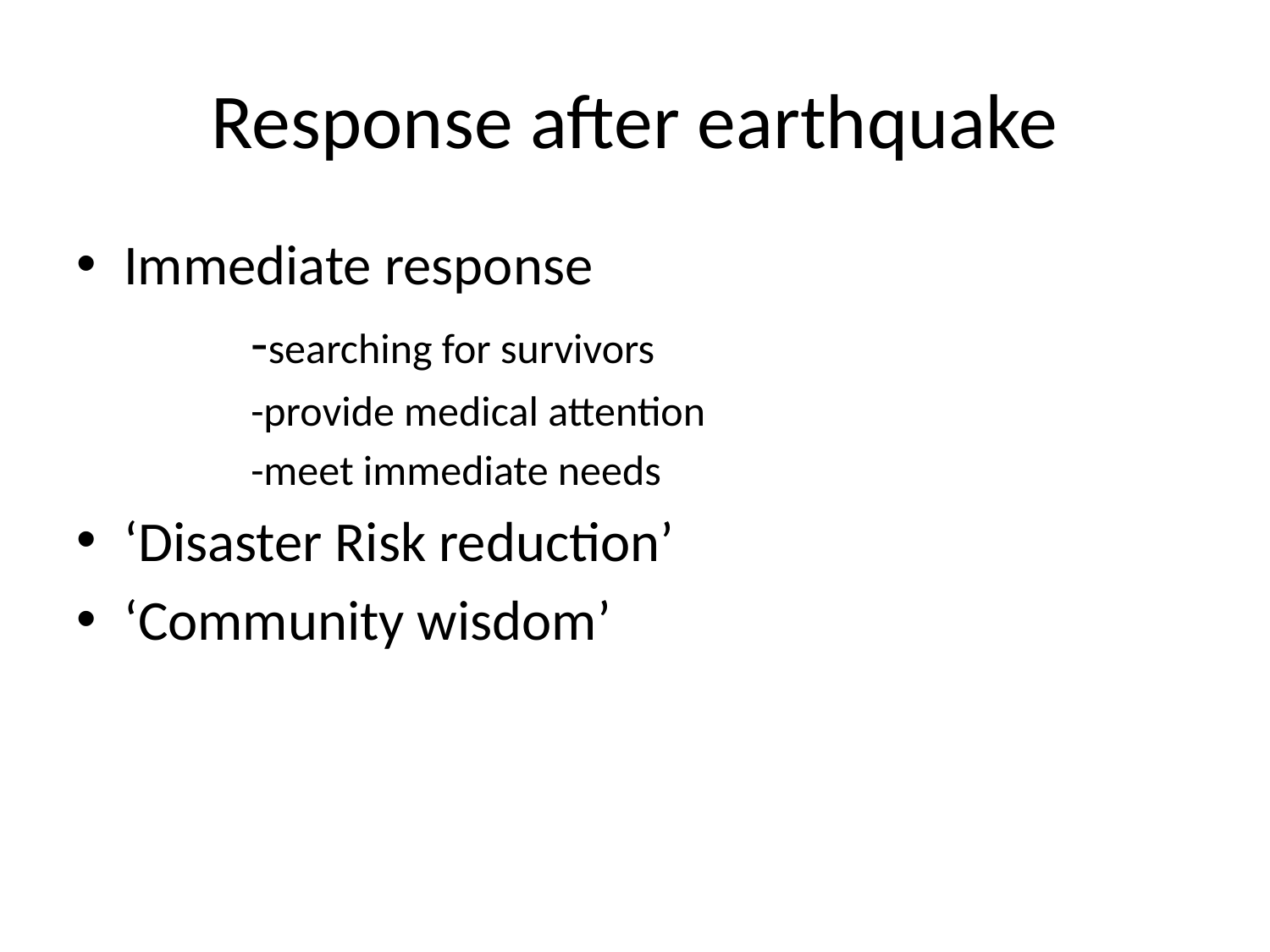

# Response after earthquake
Immediate response
		-searching for survivors
		-provide medical attention
		-meet immediate needs
‘Disaster Risk reduction’
‘Community wisdom’